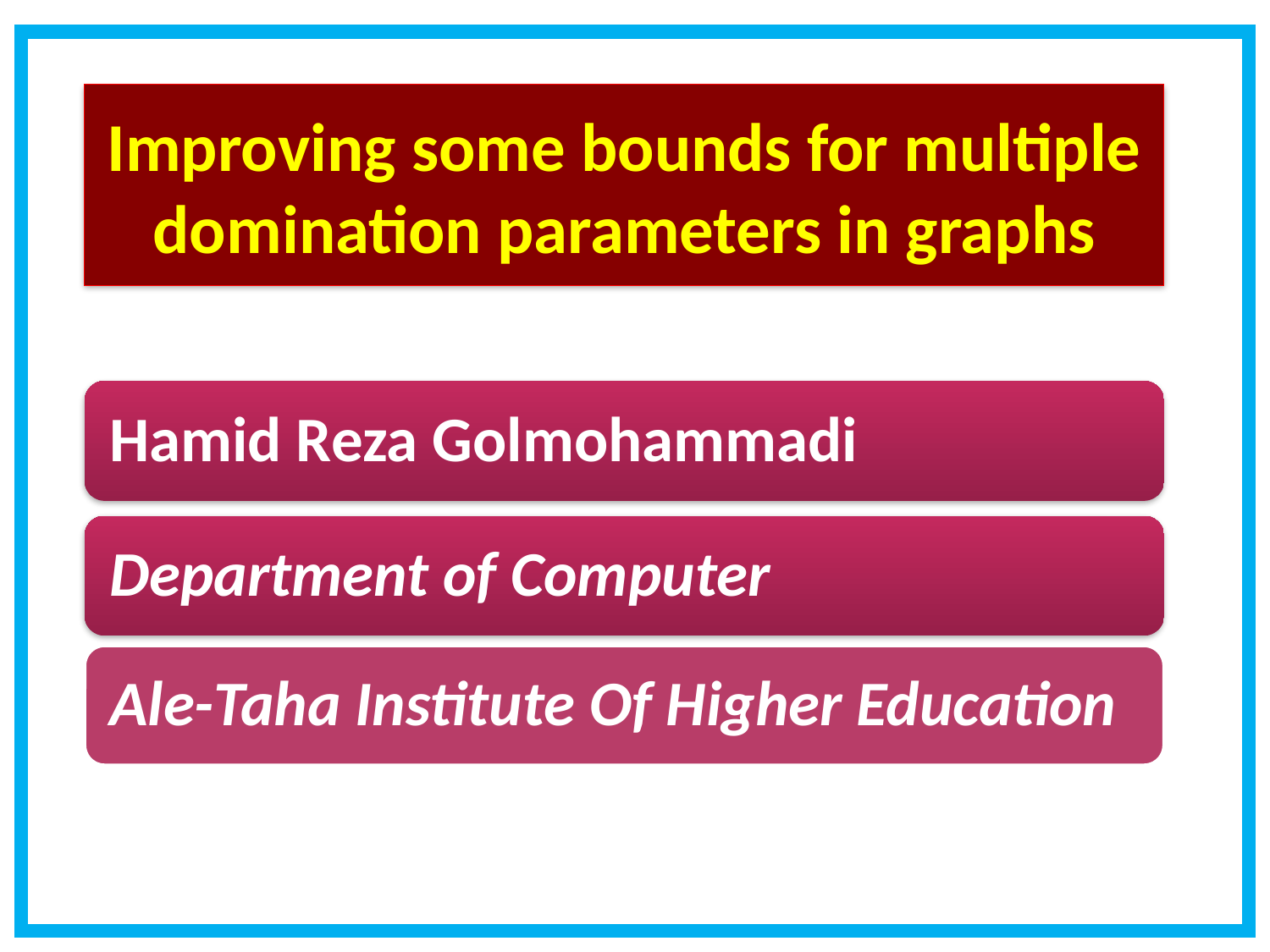

# Improving some bounds for multiple domination parameters in graphs

Hamid Reza Golmohammadi
Department of Computer
Ale-Taha Institute Of Higher Education